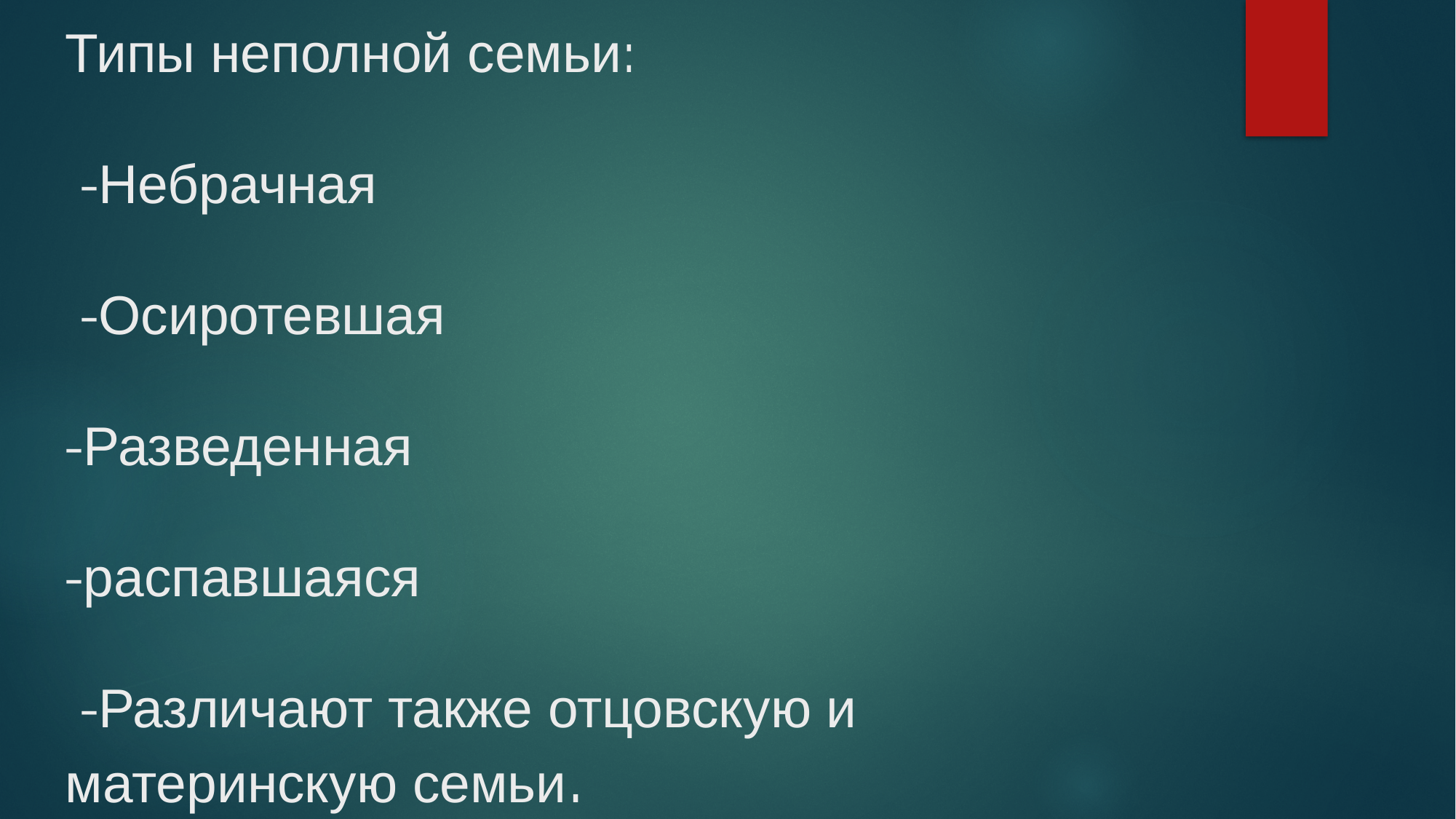

# Типы неполной семьи: -Небрачная -Осиротевшая -Разведенная -распавшаяся -Различают также отцовскую и     материнскую семьи.